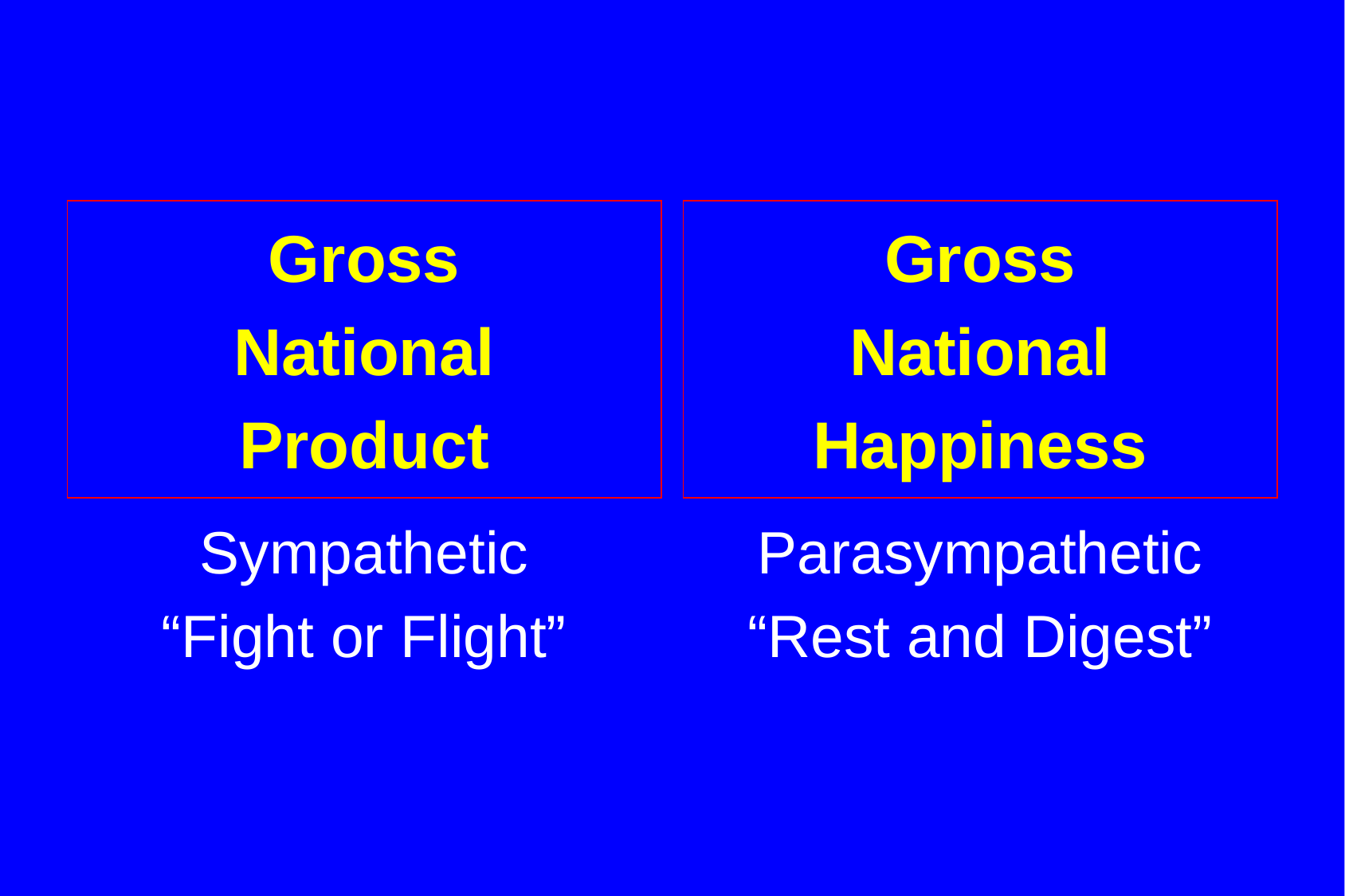

Gross
National
Product
Gross
National
Happiness
Sympathetic
“Fight or Flight”
Parasympathetic
“Rest and Digest”